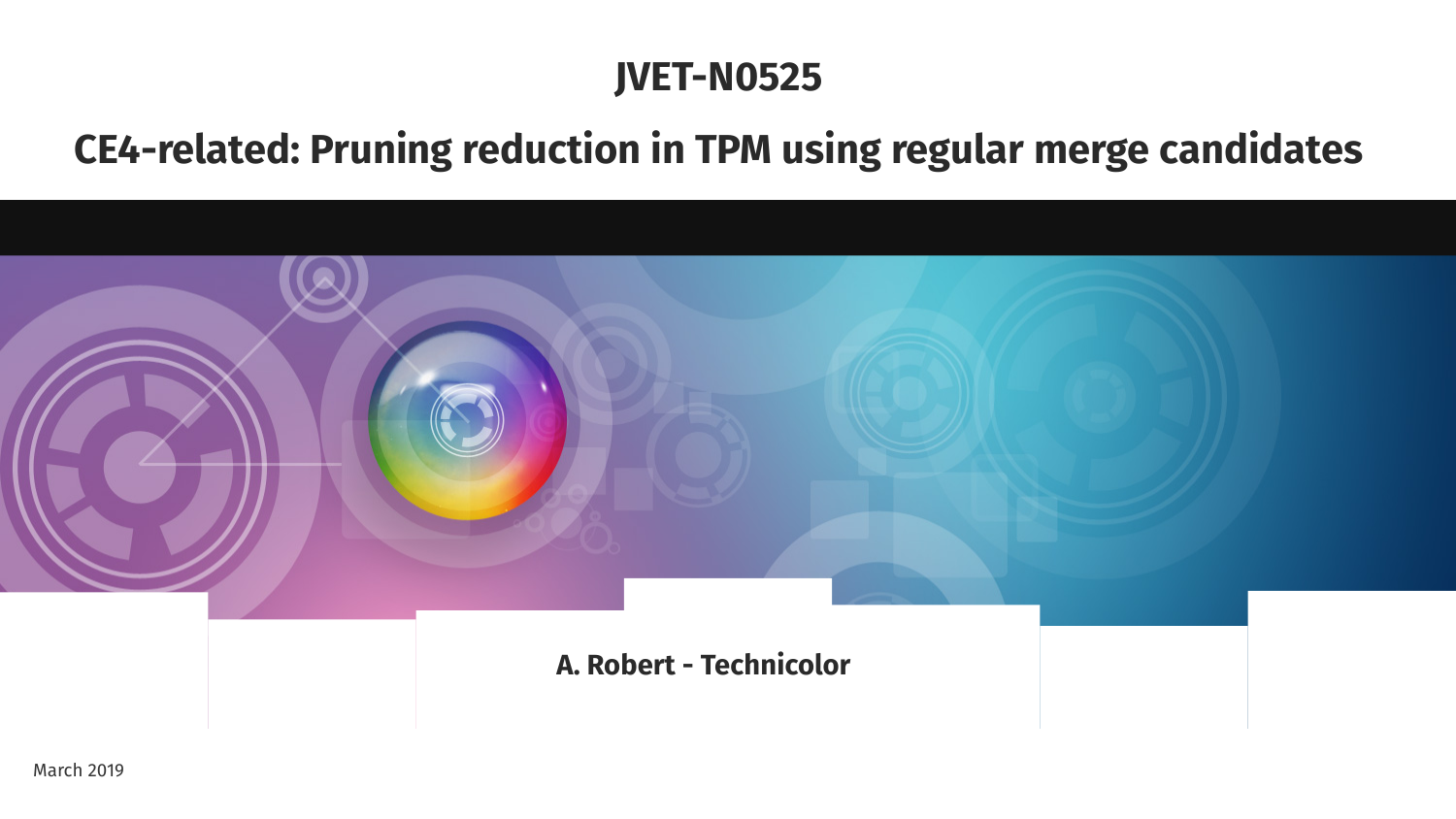

# JVET-N0525 CE4-related: Pruning reduction in TPM using regular merge candidates
A. Robert - Technicolor
March 2019